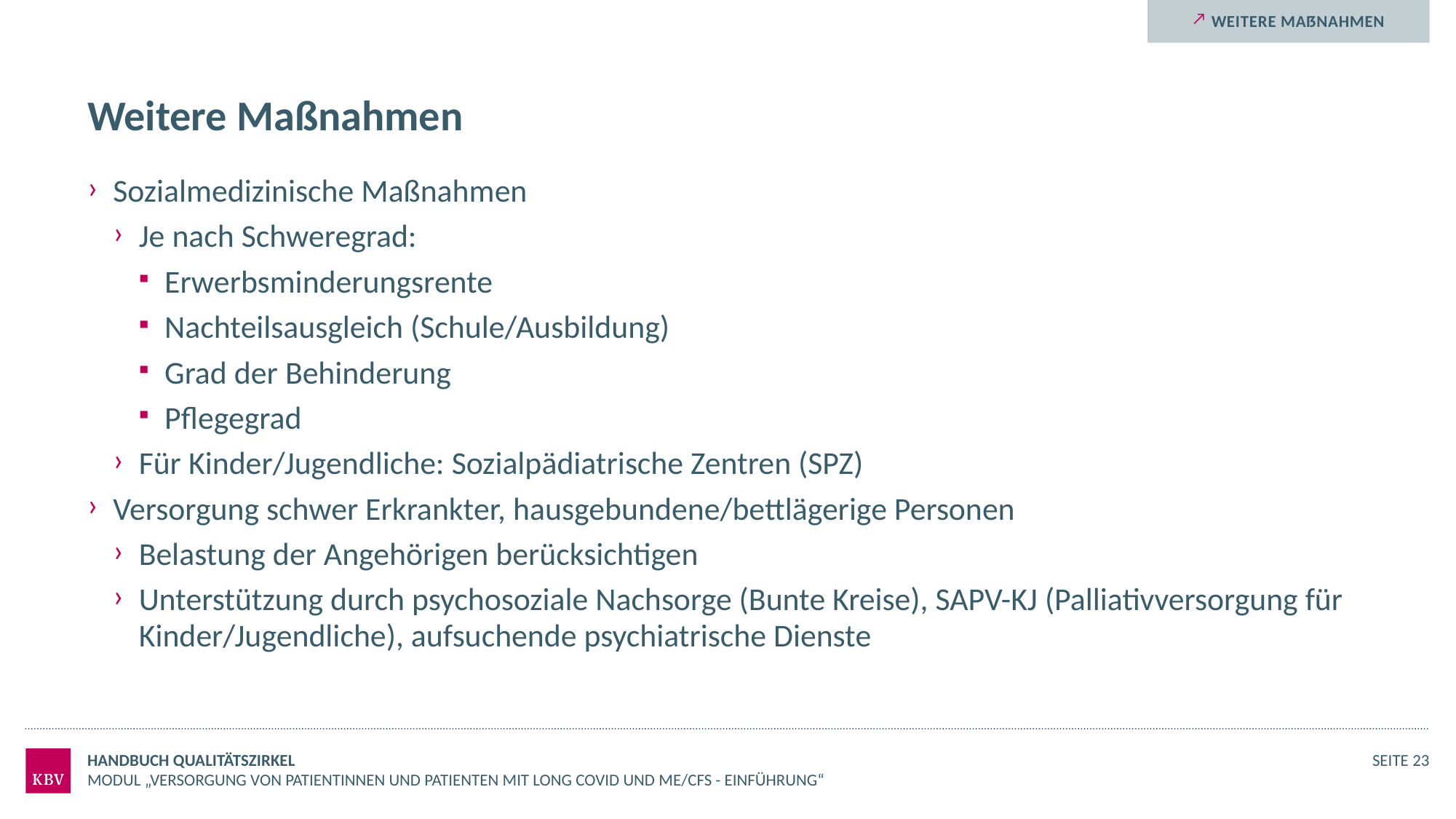

Weitere Maßnahmen
# Weitere Maßnahmen
Sozialmedizinische Maßnahmen
Je nach Schweregrad:
Erwerbsminderungsrente
Nachteilsausgleich (Schule/Ausbildung)
Grad der Behinderung
Pflegegrad
Für Kinder/Jugendliche: Sozialpädiatrische Zentren (SPZ)
Versorgung schwer Erkrankter, hausgebundene/bettlägerige Personen
Belastung der Angehörigen berücksichtigen
Unterstützung durch psychosoziale Nachsorge (Bunte Kreise), SAPV-KJ (Palliativversorgung für Kinder/Jugendliche), aufsuchende psychiatrische Dienste
Handbuch Qualitätszirkel
Seite 23
Modul „Versorgung von Patientinnen und Patienten mit Long COVID und ME/CFS - Einführung“